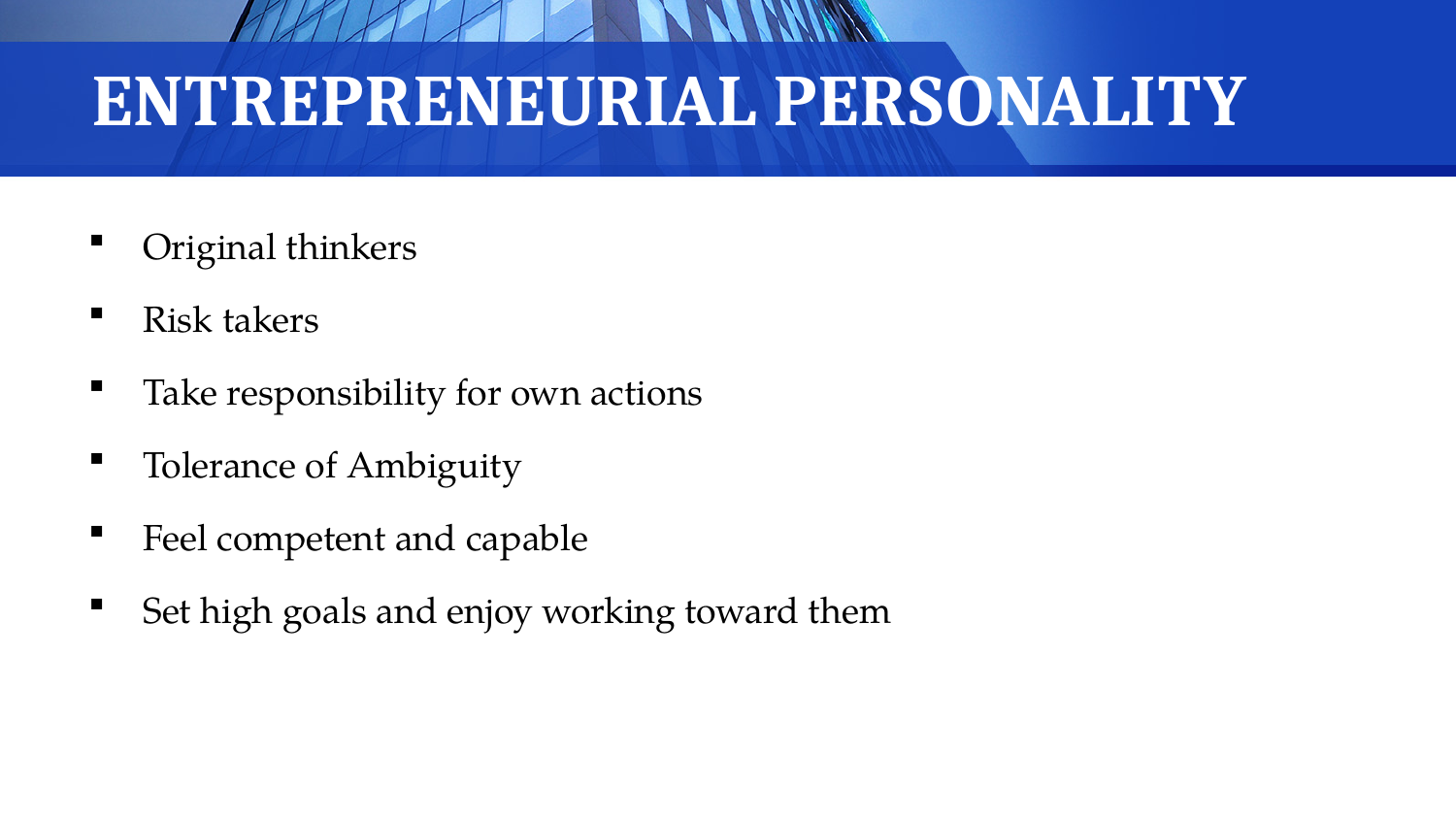

# ENTREPRENEURIAL PERSONALITY
Original thinkers
Risk takers
Take responsibility for own actions
Tolerance of Ambiguity
Feel competent and capable
Set high goals and enjoy working toward them